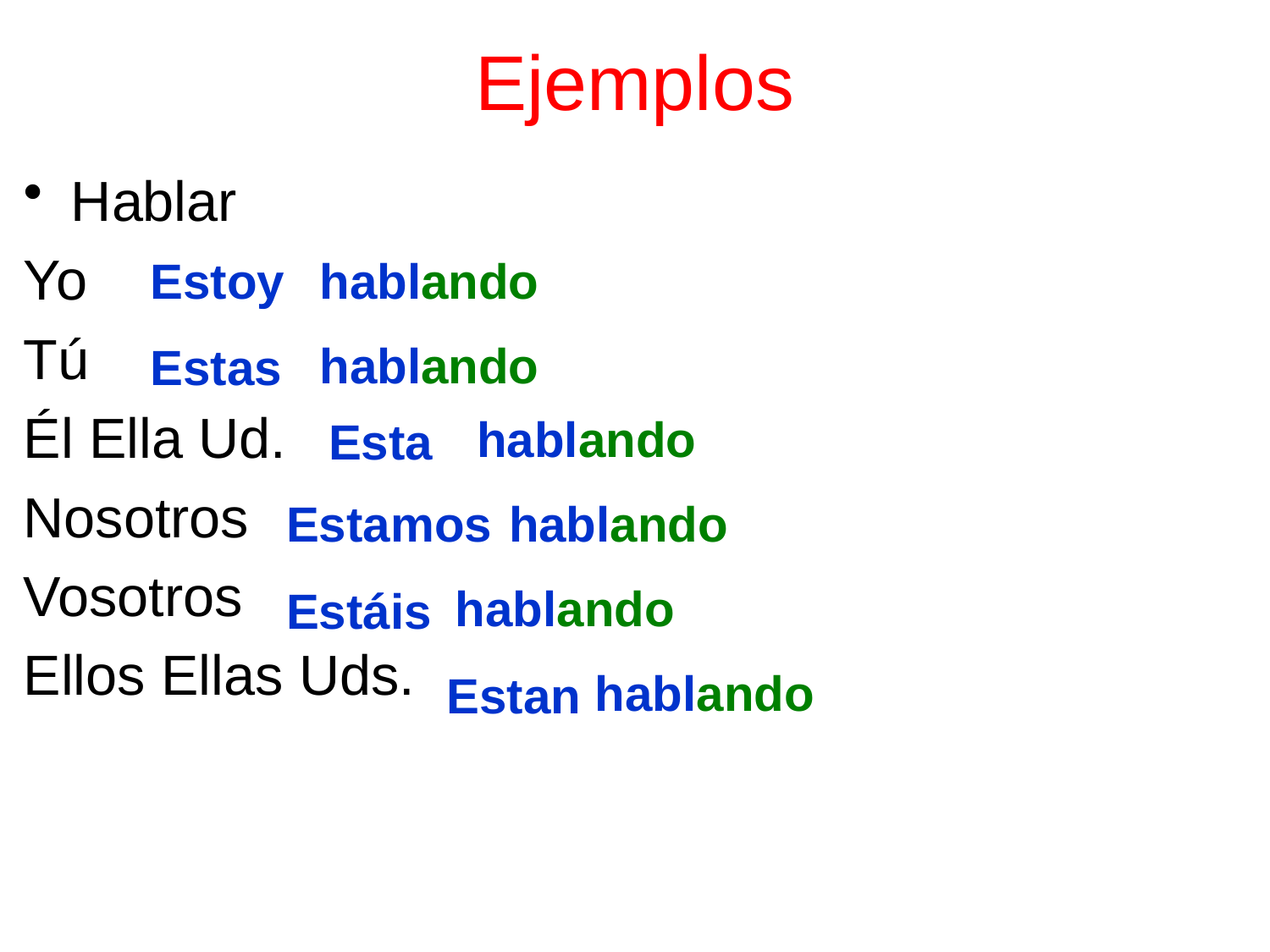

# Ejemplos
Hablar
Yo
Tú
Él Ella Ud.
Nosotros
Vosotros
Ellos Ellas Uds.
Estoy
hablando
hablando
Estas
hablando
Esta
Estamos
hablando
hablando
Estáis
hablando
Estan